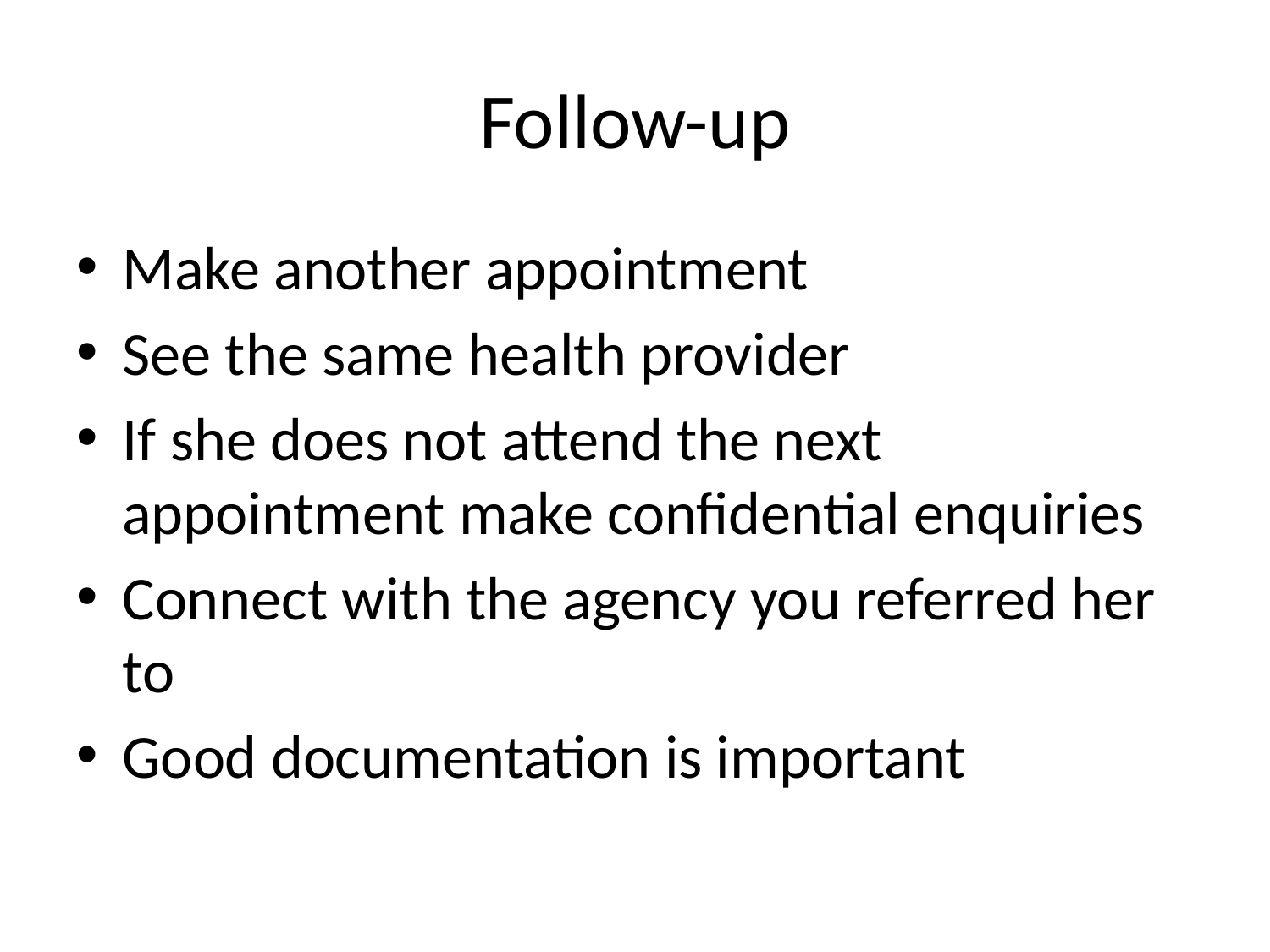

# Follow-up
Make another appointment
See the same health provider
If she does not attend the next appointment make confidential enquiries
Connect with the agency you referred her to
Good documentation is important